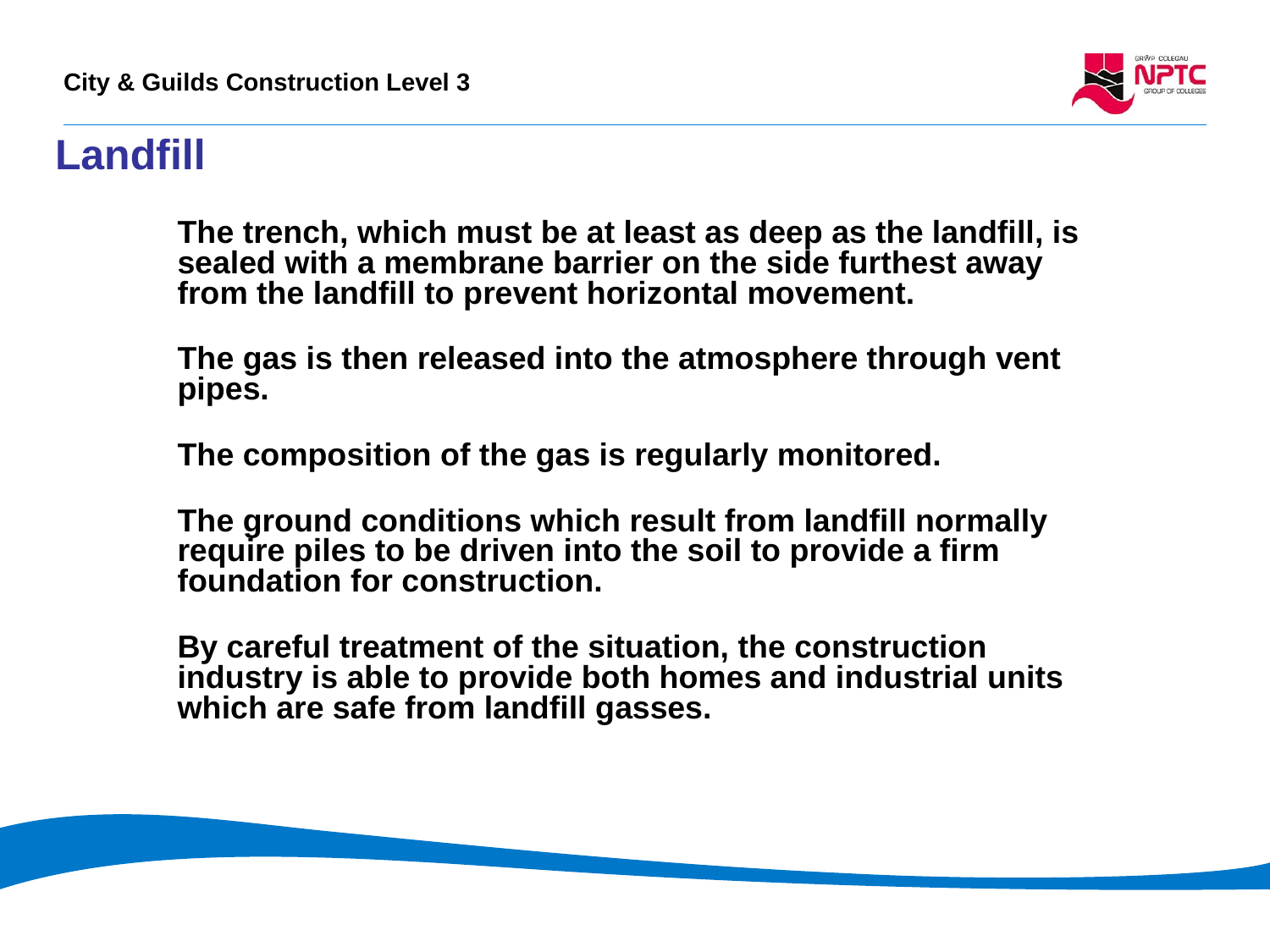

# Landfill
The trench, which must be at least as deep as the landfill, is sealed with a membrane barrier on the side furthest away from the landfill to prevent horizontal movement.
The gas is then released into the atmosphere through vent pipes.
The composition of the gas is regularly monitored.
The ground conditions which result from landfill normally require piles to be driven into the soil to provide a firm foundation for construction.
By careful treatment of the situation, the construction industry is able to provide both homes and industrial units which are safe from landfill gasses.